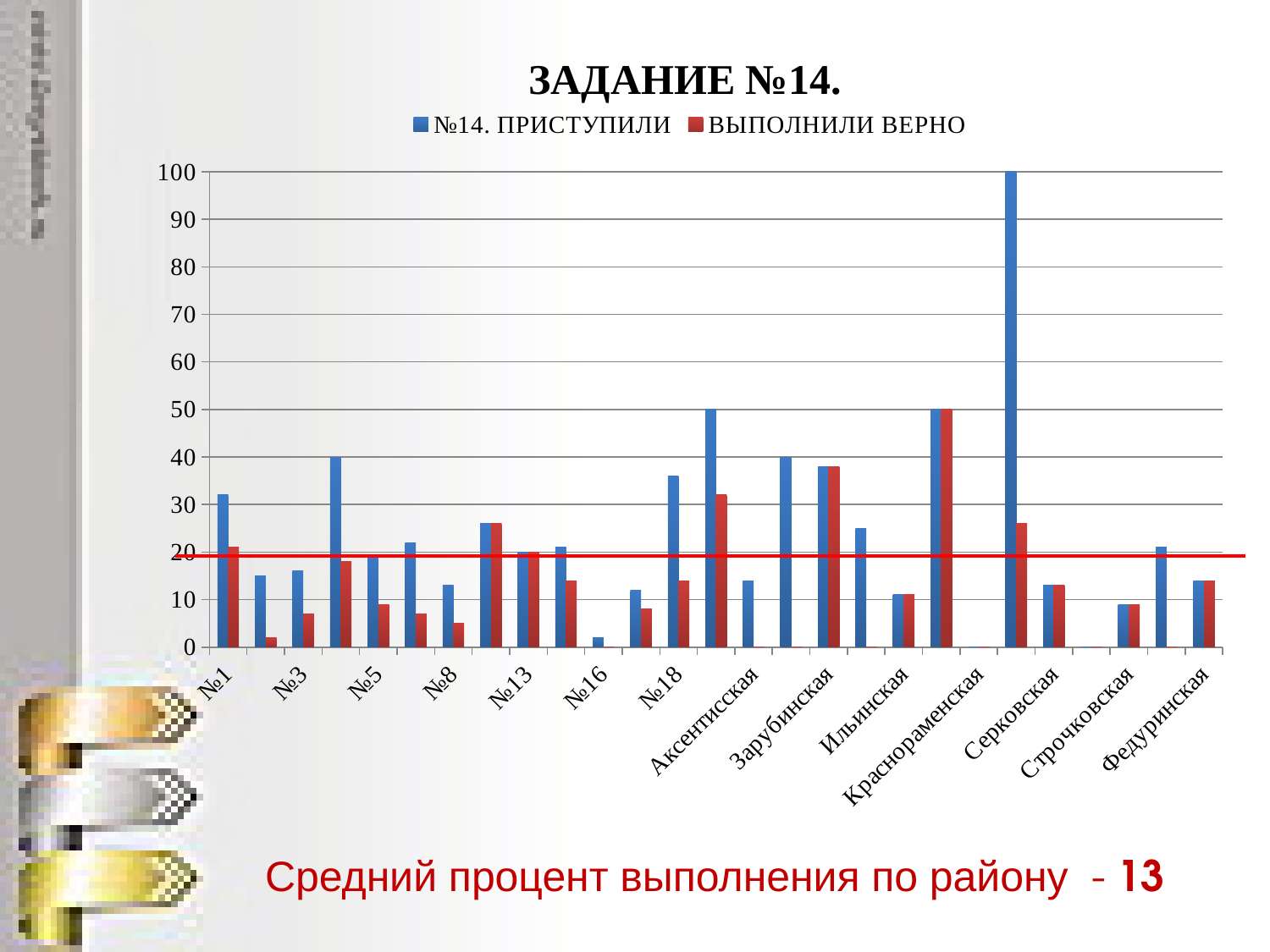

ЗАДАНИЕ №14.

### Chart

| Category | №14. ПРИСТУПИЛИ | ВЫПОЛНИЛИ ВЕРНО |
|---|---|---|
| №1 | 32.0 | 21.0 |
| №2 | 15.0 | 2.0 |
| №3 | 16.0 | 7.0 |
| №4 | 40.0 | 18.0 |
| №5 | 19.0 | 9.0 |
| №7 | 22.0 | 7.0 |
| №8 | 13.0 | 5.0 |
| №12 | 26.0 | 26.0 |
| №13 | 20.0 | 20.0 |
| №15 | 21.0 | 14.0 |
| №16 | 2.0 | 0.0 |
| №17 | 12.0 | 8.0 |
| №18 | 36.0 | 14.0 |
| №19 | 50.0 | 32.0 |
| Аксентисская | 14.0 | 0.0 |
| Бриляковская | 40.0 | 0.0 |
| Зарубинская | 38.0 | 38.0 |
| Зиняковская | 25.0 | 0.0 |
| Ильинская | 11.0 | 11.0 |
| Ковригинская | 50.0 | 50.0 |
| Краснораменская | 0.0 | 0.0 |
| Православная | 100.0 | 26.0 |
| Серковская | 13.0 | 13.0 |
| Смольковская | 0.0 | 0.0 |
| Строчковская | 9.0 | 9.0 |
| Тимерязевская | 21.0 | 0.0 |
| Федуринская | 14.0 | 14.0 |
Средний процент выполнения по району  - 13